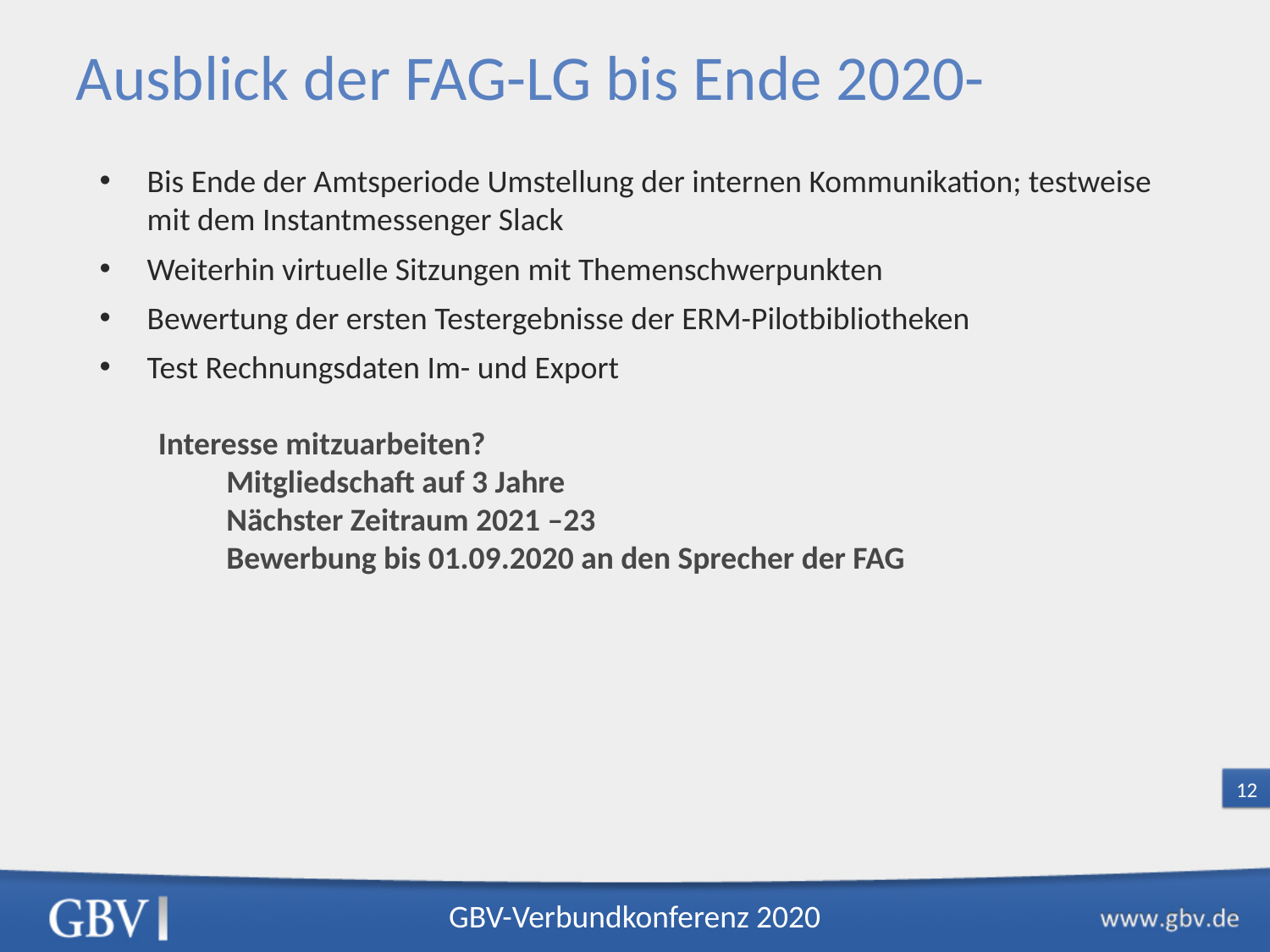

Ausblick der FAG-LG bis Ende 2020-

Bis Ende der Amtsperiode Umstellung der internen Kommunikation; testweise mit dem Instantmessenger Slack
Weiterhin virtuelle Sitzungen mit Themenschwerpunkten
Bewertung der ersten Testergebnisse der ERM-Pilotbibliotheken
Test Rechnungsdaten Im- und Export

    Interesse mitzuarbeiten?
	Mitgliedschaft auf 3 Jahre
	Nächster Zeitraum 2021 –23
	Bewerbung bis 01.09.2020 an den Sprecher der FAG

12
GBV-Verbundkonferenz 2020